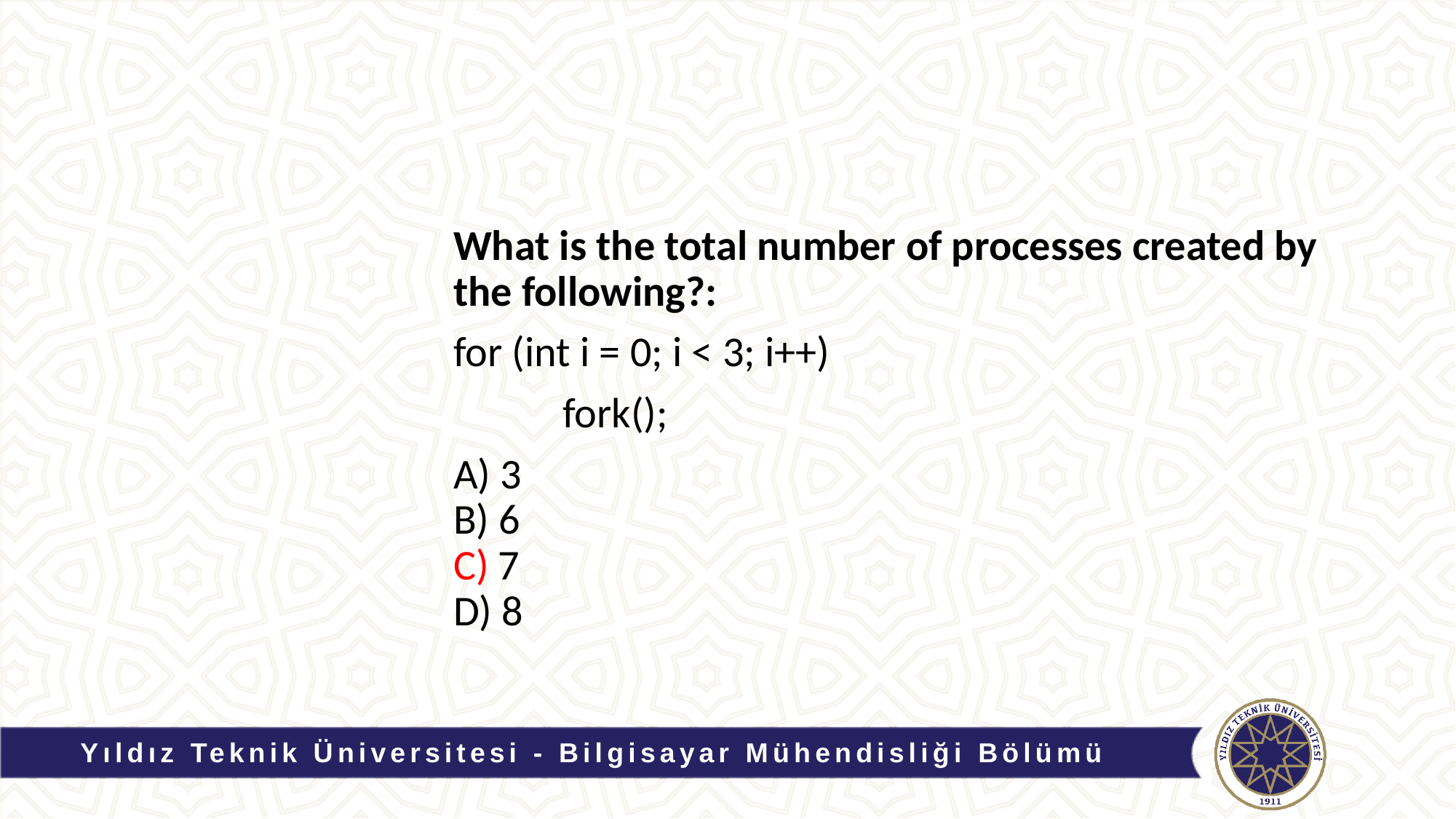

What is the total number of processes created by the following?:
for (int i = 0; i < 3; i++)
	fork();
A) 3
B) 6
C) 7
D) 8
Yıldız Teknik Üniversitesi - Bilgisayar Mühendisliği Bölümü